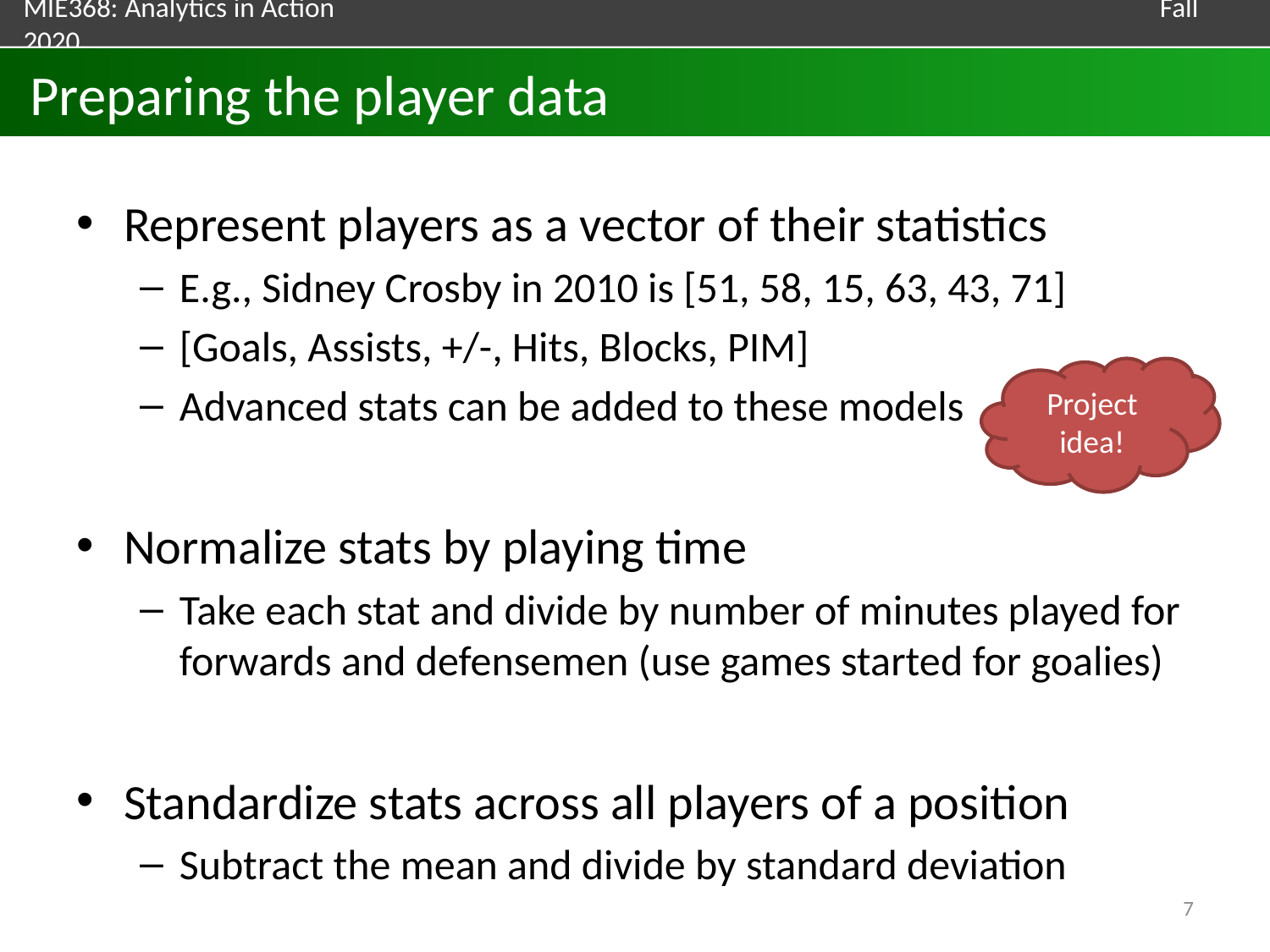

# Preparing the player data
Represent players as a vector of their statistics
E.g., Sidney Crosby in 2010 is [51, 58, 15, 63, 43, 71]
[Goals, Assists, +/-, Hits, Blocks, PIM]
Advanced stats can be added to these models

Normalize stats by playing time
Take each stat and divide by number of minutes played for forwards and defensemen (use games started for goalies)

Standardize stats across all players of a position
Subtract the mean and divide by standard deviation
Project idea!
7